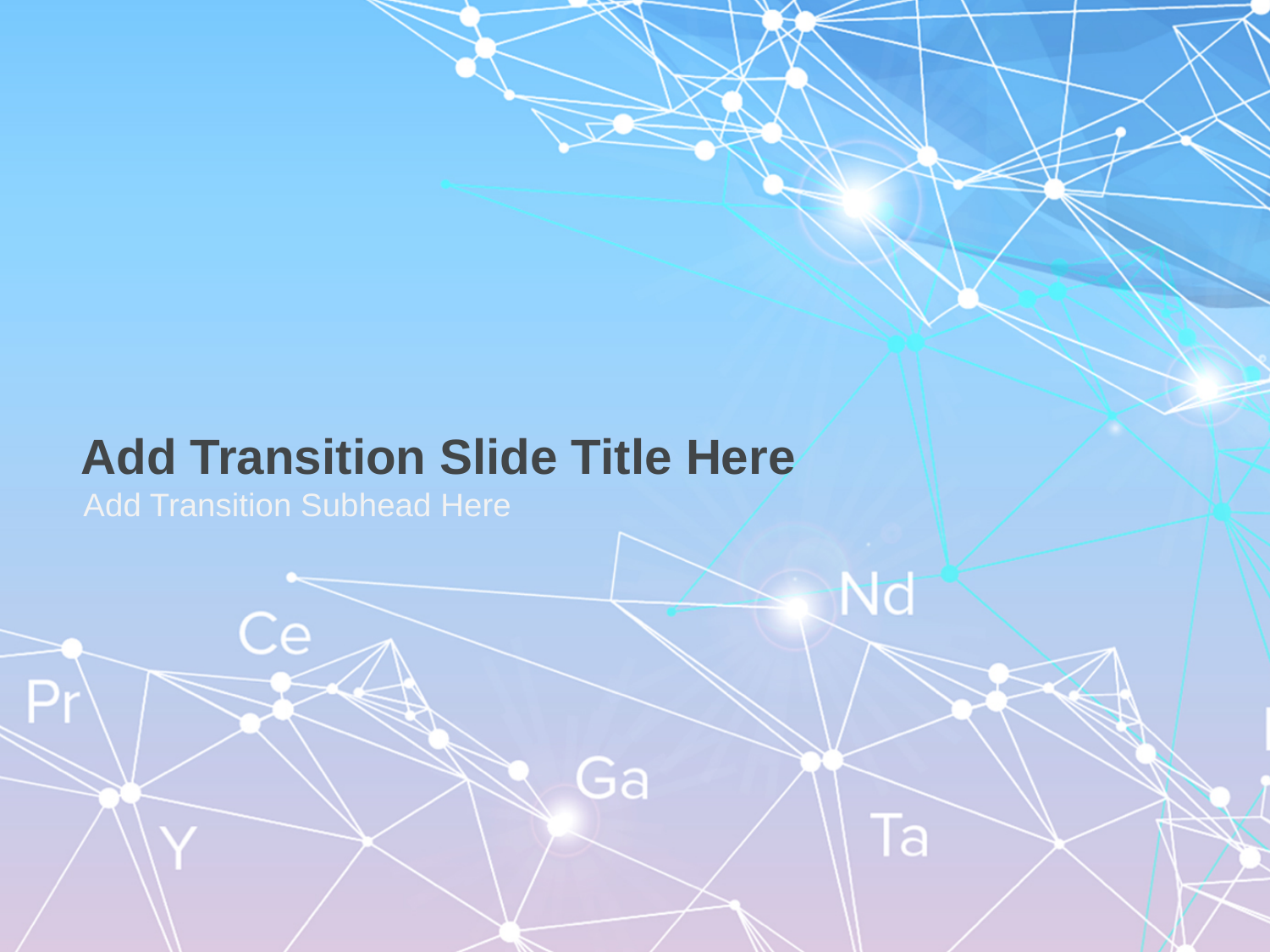

# Add Transition Slide Title Here
Add Transition Subhead Here